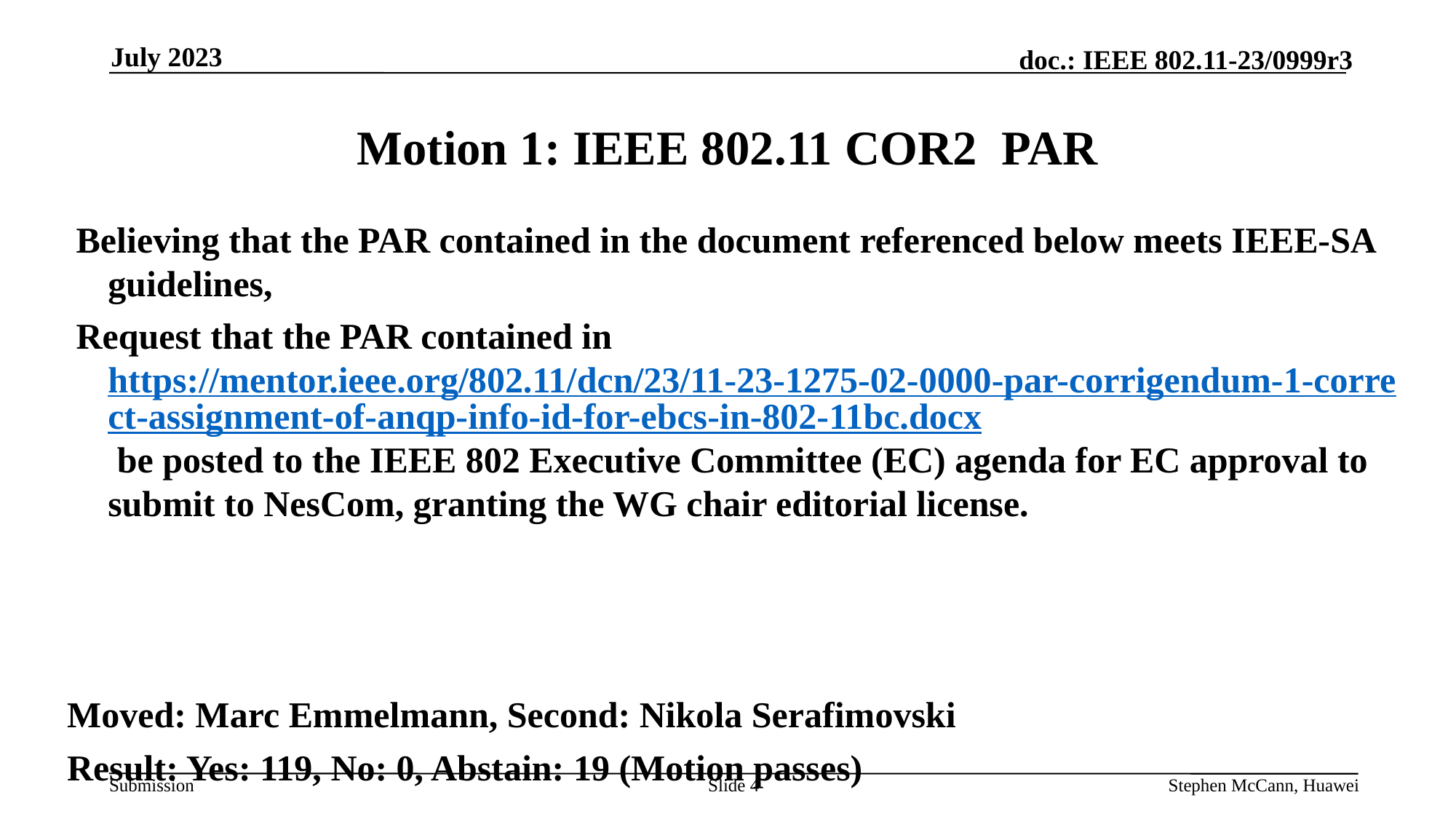

July 2023
# Motion 1: IEEE 802.11 COR2  PAR
 Believing that the PAR contained in the document referenced below meets IEEE-SA guidelines,
 Request that the PAR contained in https://mentor.ieee.org/802.11/dcn/23/11-23-1275-02-0000-par-corrigendum-1-correct-assignment-of-anqp-info-id-for-ebcs-in-802-11bc.docx be posted to the IEEE 802 Executive Committee (EC) agenda for EC approval to submit to NesCom, granting the WG chair editorial license.

Moved: Marc Emmelmann, Second: Nikola Serafimovski
Result: Yes: 119, No: 0, Abstain: 19 (Motion passes)

Slide 4
Stephen McCann, Huawei